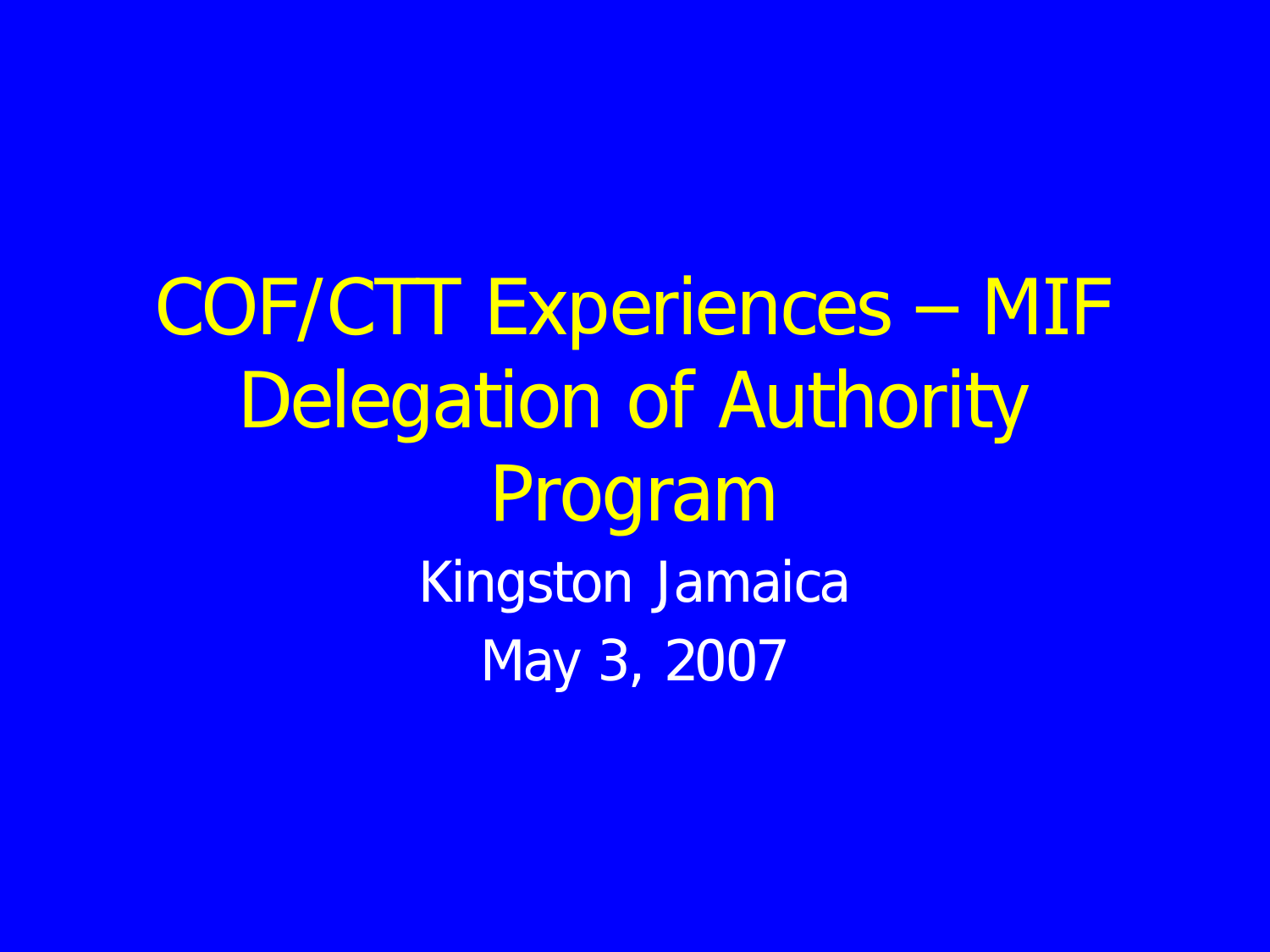

# COF/CTT Experiences – MIF Delegation of Authority Program
Kingston Jamaica
May 3, 2007